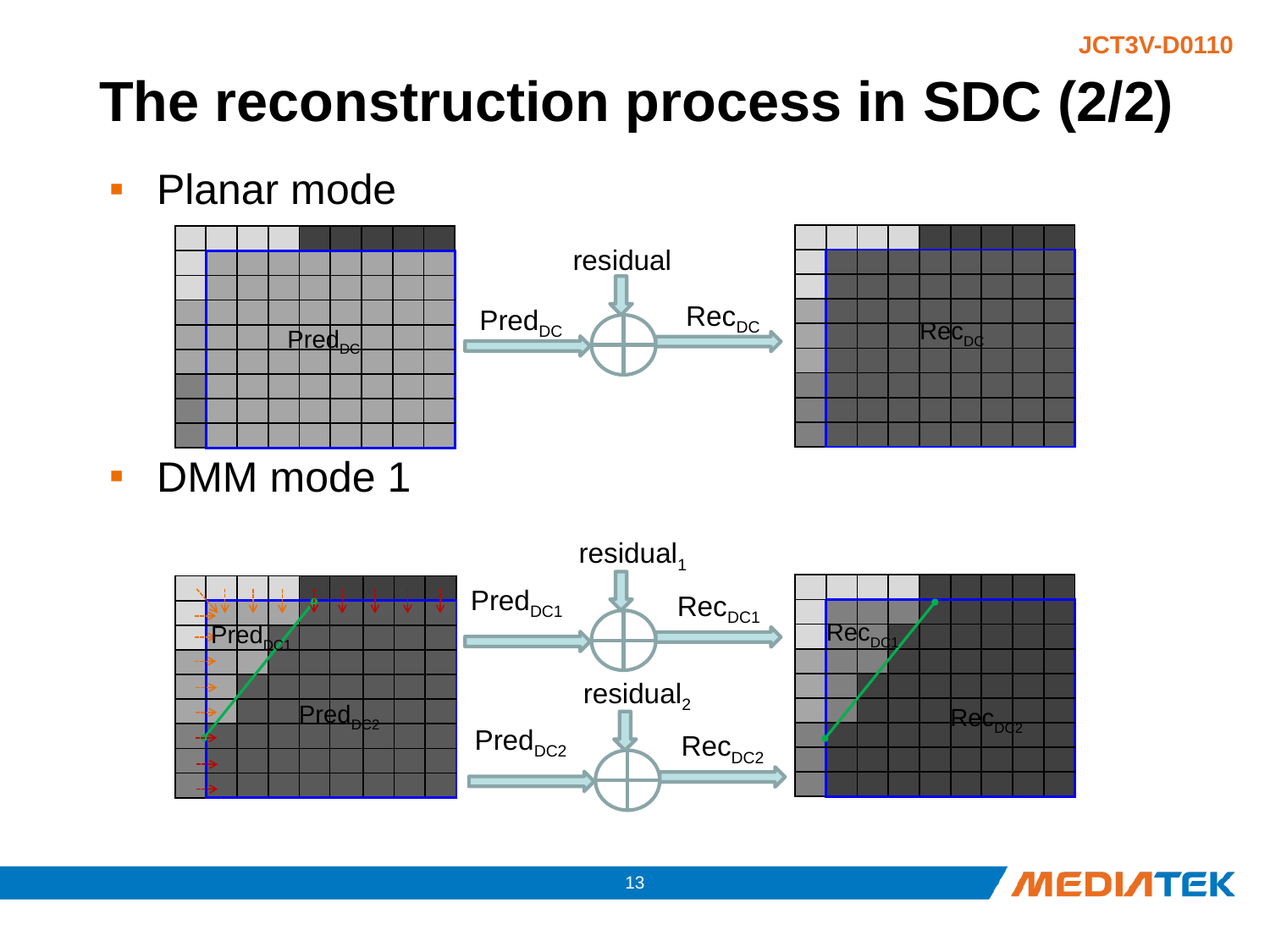

# The reconstruction process in SDC (2/2)
Planar mode

DMM mode 1
|  |  |  |  |  |  |  |  |  |
| --- | --- | --- | --- | --- | --- | --- | --- | --- |
|  |  |  |  |  |  |  |  |  |
|  |  |  |  |  |  |  |  |  |
|  |  |  |  |  |  |  |  |  |
|  |  |  |  |  |  |  |  |  |
|  |  |  |  |  |  |  |  |  |
|  |  |  |  |  |  |  |  |  |
|  |  |  |  |  |  |  |  |  |
|  |  |  |  |  |  |  |  |  |
|  |  |  |  |  |  |  |  |  |
| --- | --- | --- | --- | --- | --- | --- | --- | --- |
|  |  |  |  |  |  |  |  |  |
|  |  |  |  |  |  |  |  |  |
|  |  |  |  |  |  |  |  |  |
|  |  |  |  |  |  |  |  |  |
|  |  |  |  |  |  |  |  |  |
|  |  |  |  |  |  |  |  |  |
|  |  |  |  |  |  |  |  |  |
|  |  |  |  |  |  |  |  |  |
residual

RecDC
PredDC
RecDC

PredDC

residual1

|  |  |  |  |  |  |  |  |  |
| --- | --- | --- | --- | --- | --- | --- | --- | --- |
|  |  |  |  |  |  |  |  |  |
|  |  |  |  |  |  |  |  |  |
|  |  |  |  |  |  |  |  |  |
|  |  |  |  |  |  |  |  |  |
|  |  |  |  |  |  |  |  |  |
|  |  |  |  |  |  |  |  |  |
|  |  |  |  |  |  |  |  |  |
|  |  |  |  |  |  |  |  |  |
|  |  |  |  |  |  |  |  |  |
| --- | --- | --- | --- | --- | --- | --- | --- | --- |
|  |  |  |  |  |  |  |  |  |
|  |  |  |  |  |  |  |  |  |
|  |  |  |  |  |  |  |  |  |
|  |  |  |  |  |  |  |  |  |
|  |  |  |  |  |  |  |  |  |
|  |  |  |  |  |  |  |  |  |
|  |  |  |  |  |  |  |  |  |
|  |  |  |  |  |  |  |  |  |
PredDC1
RecDC1

RecDC1
PredDC1

residual2
PredDC2
RecDC2

PredDC2
RecDC2

13